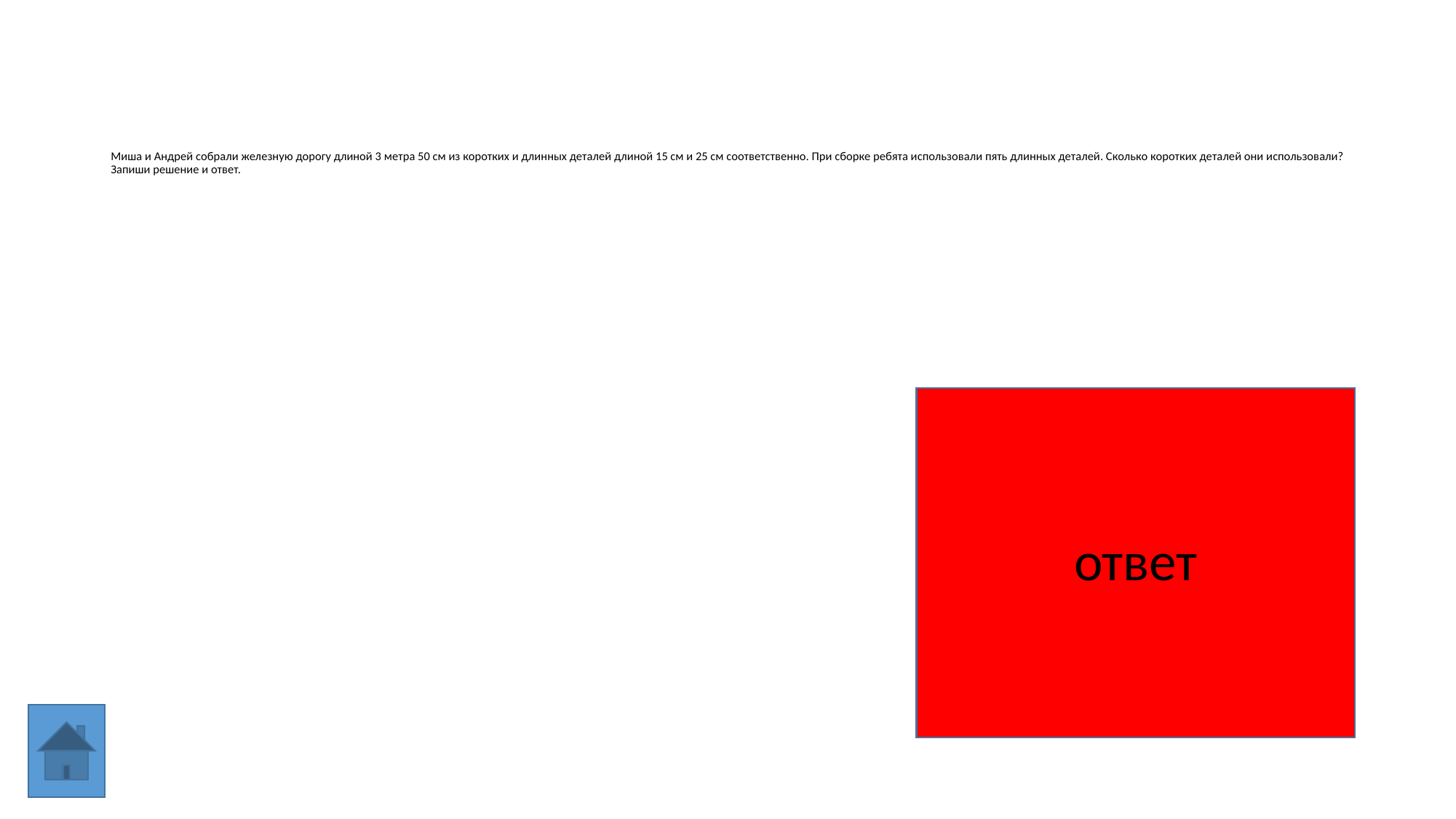

# Миша и Андрей собрали железную дорогу длиной 3 метра 50 см из коротких и длинных деталей длиной 15 см и 25 см соответственно. При сборке ребята использовали пять длинных деталей. Сколько коротких деталей они использовали? Запиши решение и ответ.
ответ